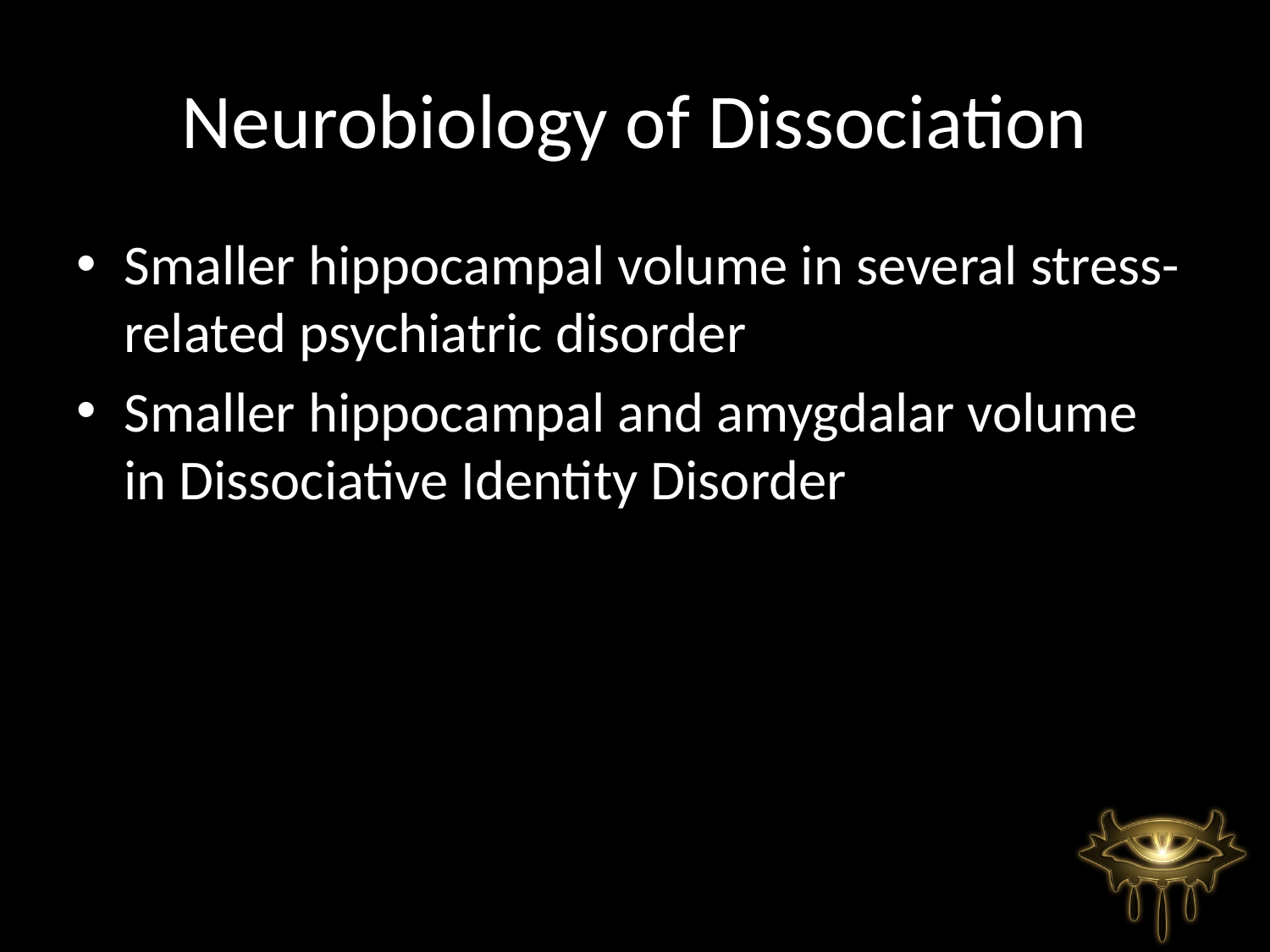

# Neurobiology of Dissociation
Smaller hippocampal volume in several stress-related psychiatric disorder
Smaller hippocampal and amygdalar volume in Dissociative Identity Disorder